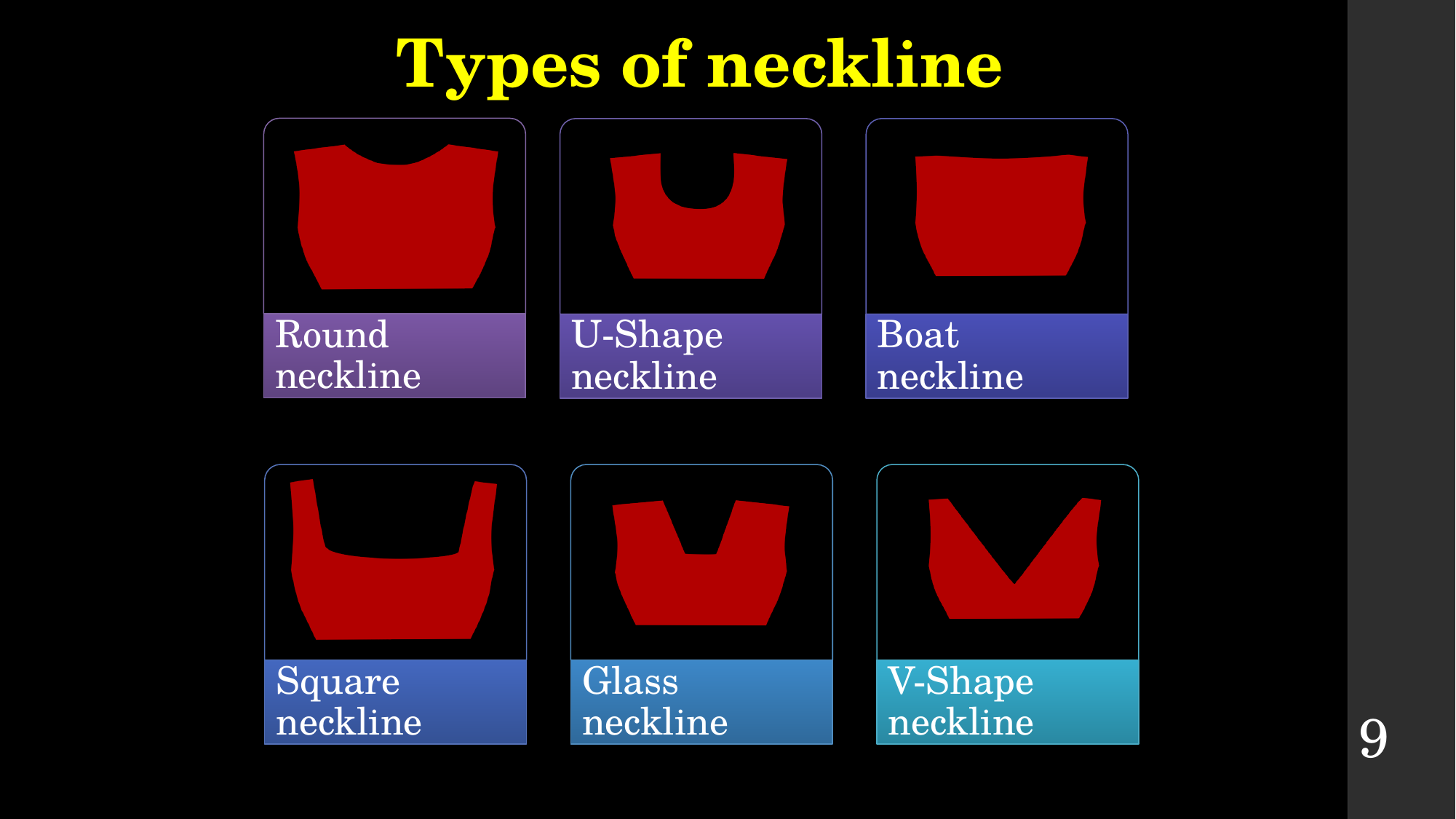

# Types of neckline
Round neckline
U-Shape neckline
Boat neckline
Square neckline
Glass neckline
V-Shape neckline
9